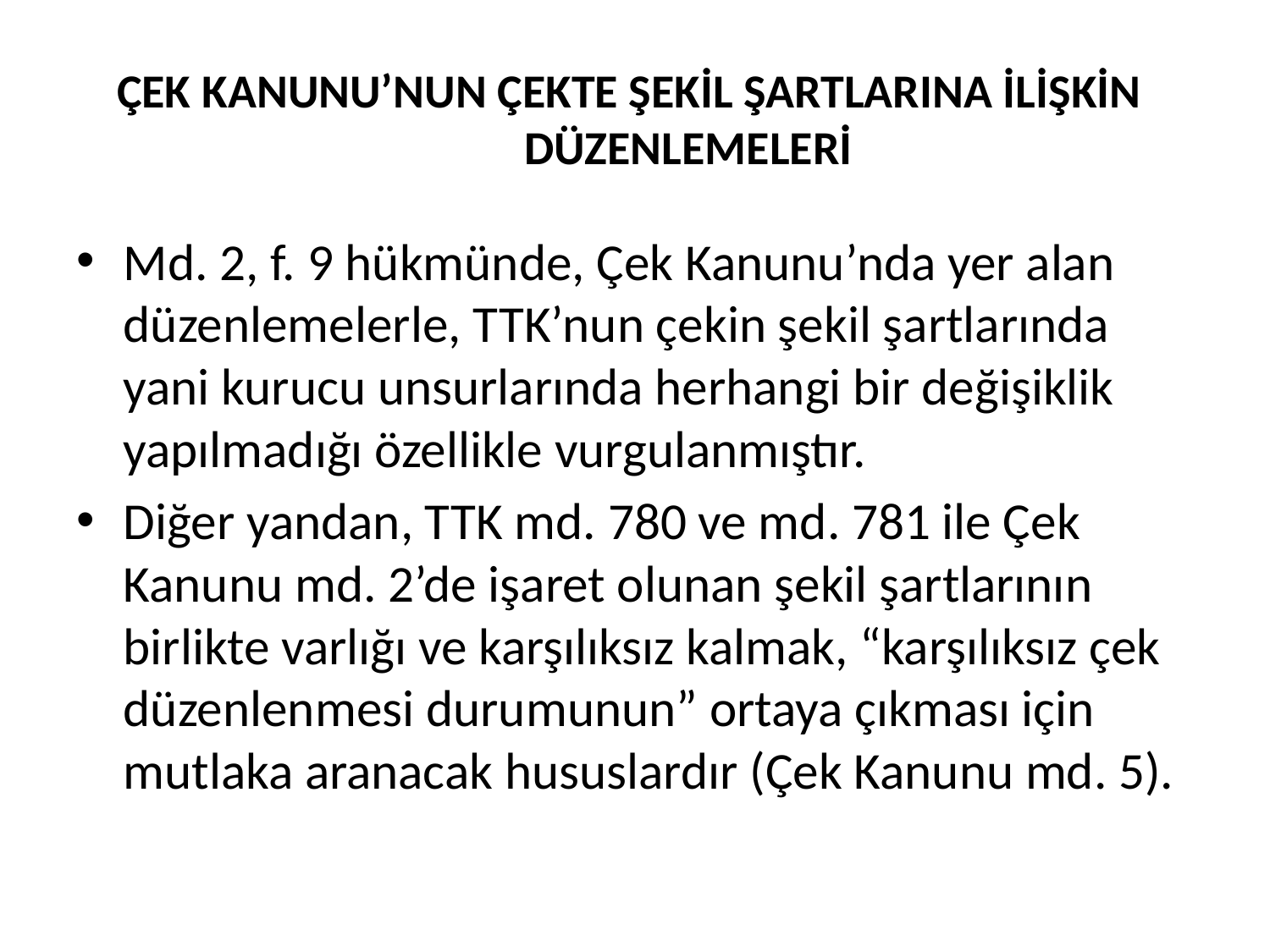

# ÇEK KANUNU’NUN ÇEKTE ŞEKİL ŞARTLARINA İLİŞKİN DÜZENLEMELERİ
Md. 2, f. 9 hükmünde, Çek Kanunu’nda yer alan düzenlemelerle, TTK’nun çekin şekil şartlarında yani kurucu unsurlarında herhangi bir değişiklik yapılmadığı özellikle vurgulanmıştır.
Diğer yandan, TTK md. 780 ve md. 781 ile Çek Kanunu md. 2’de işaret olunan şekil şartlarının birlikte varlığı ve karşılıksız kalmak, “karşılıksız çek düzenlenmesi durumunun” ortaya çıkması için mutlaka aranacak hususlardır (Çek Kanunu md. 5).